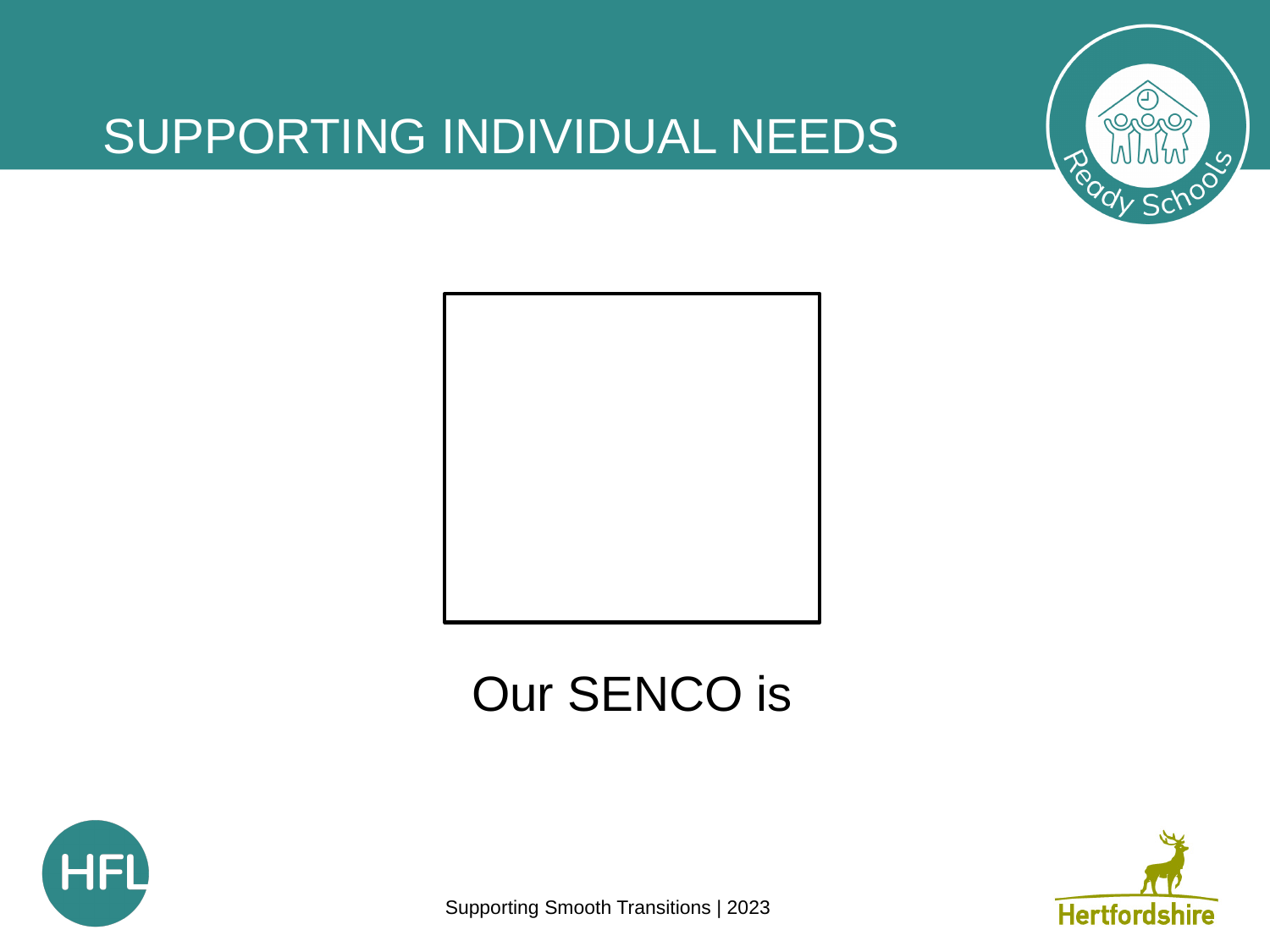

# Supporting individual needs

Our SENCO is